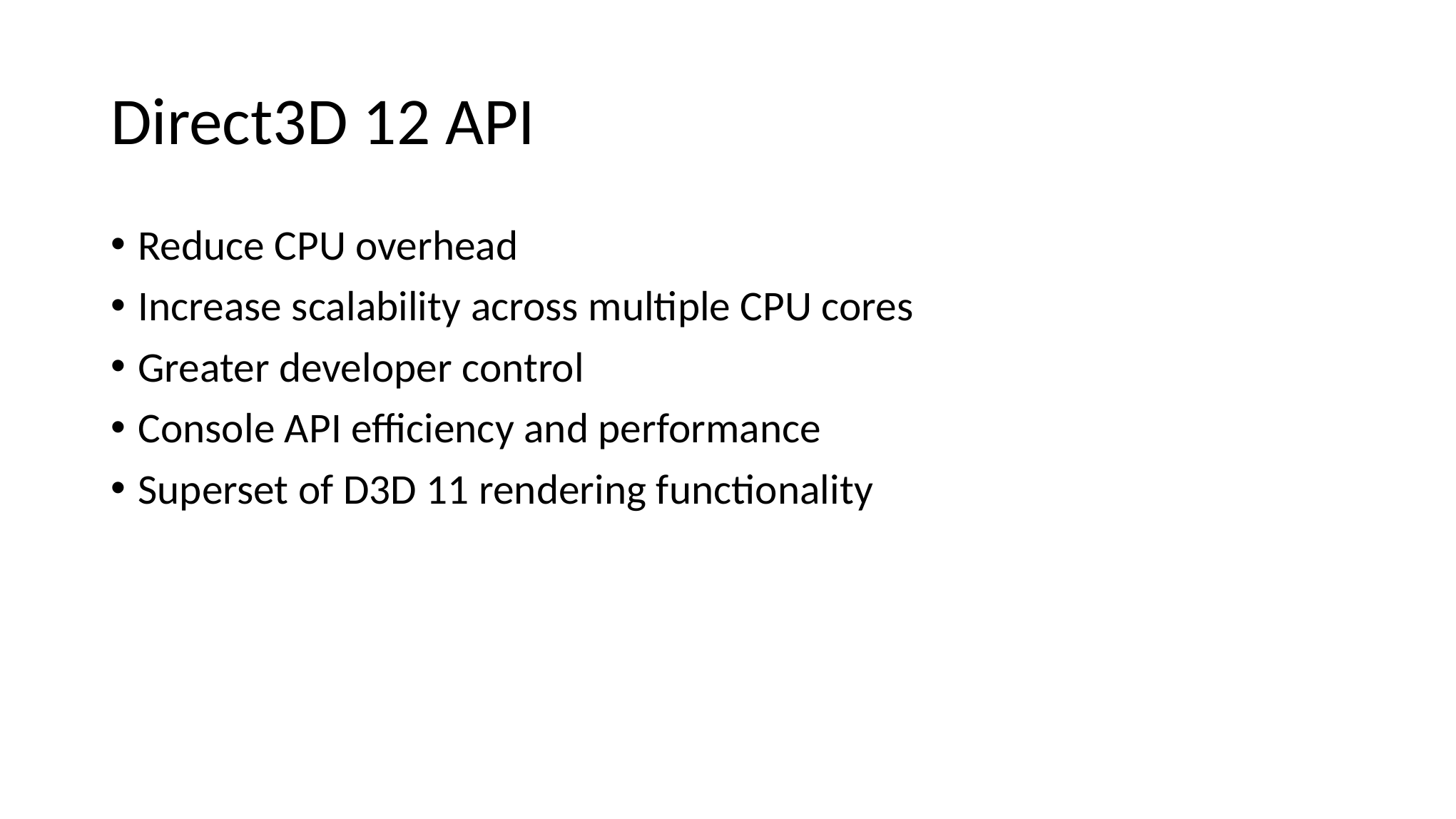

# Direct3D 12 API
Reduce CPU overhead
Increase scalability across multiple CPU cores
Greater developer control
Console API efficiency and performance
Superset of D3D 11 rendering functionality